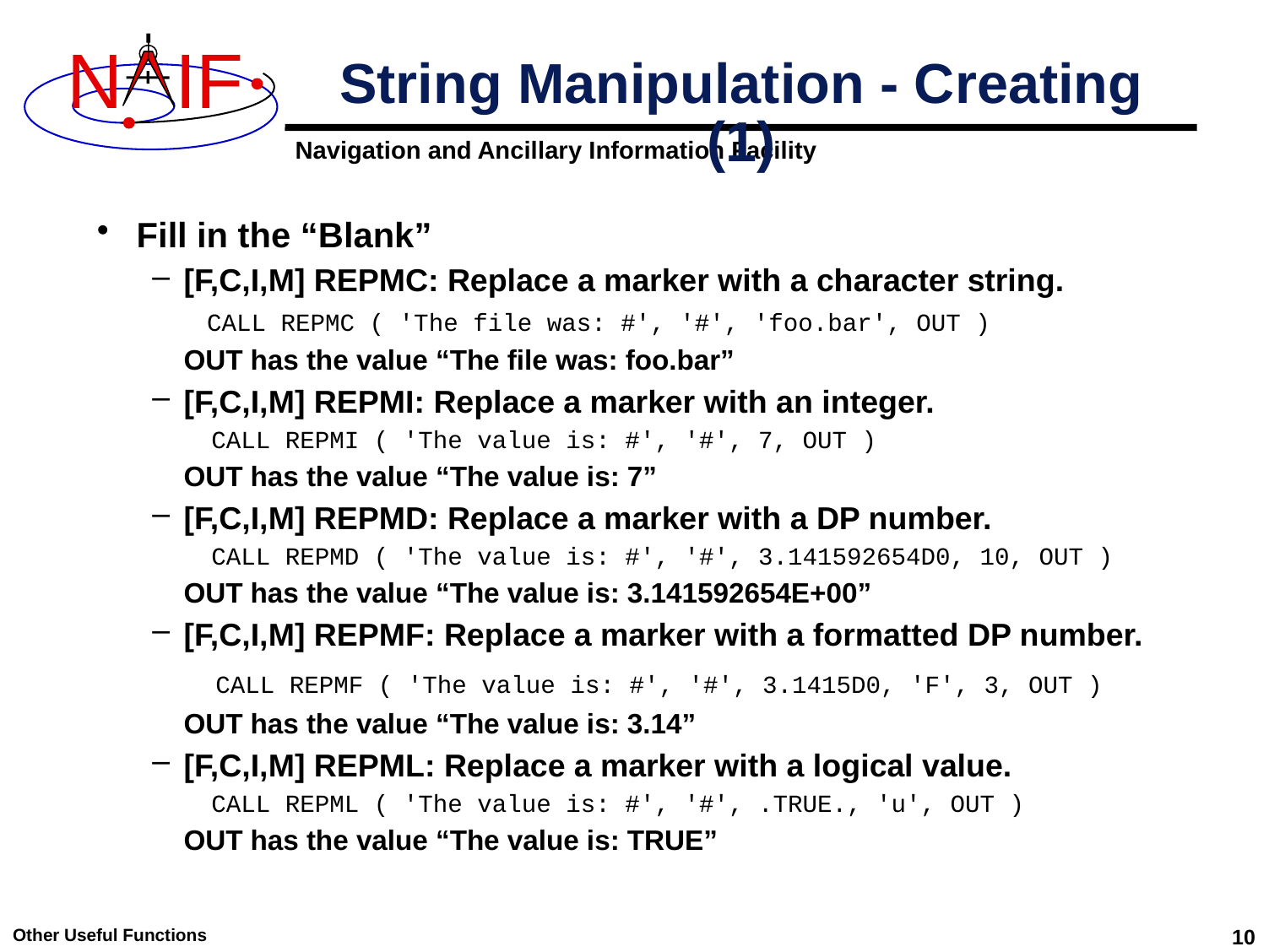

# String Manipulation - Creating (1)
Fill in the “Blank”
[F,C,I,M] REPMC: Replace a marker with a character string.
       CALL REPMC ( 'The file was: #', '#', 'foo.bar', OUT )
    OUT has the value “The file was: foo.bar”
[F,C,I,M] REPMI: Replace a marker with an integer.
    CALL REPMI ( 'The value is: #', '#', 7, OUT )
    OUT has the value “The value is: 7”
[F,C,I,M] REPMD: Replace a marker with a DP number.
    CALL REPMD ( 'The value is: #', '#', 3.141592654D0, 10, OUT )
    OUT has the value “The value is: 3.141592654E+00”
[F,C,I,M] REPMF: Replace a marker with a formatted DP number.
   CALL REPMF ( 'The value is: #', '#', 3.1415D0, 'F', 3, OUT )
    OUT has the value “The value is: 3.14”
[F,C,I,M] REPML: Replace a marker with a logical value.
    CALL REPML ( 'The value is: #', '#', .TRUE., 'u', OUT )
    OUT has the value “The value is: TRUE”
Other Useful Functions
10